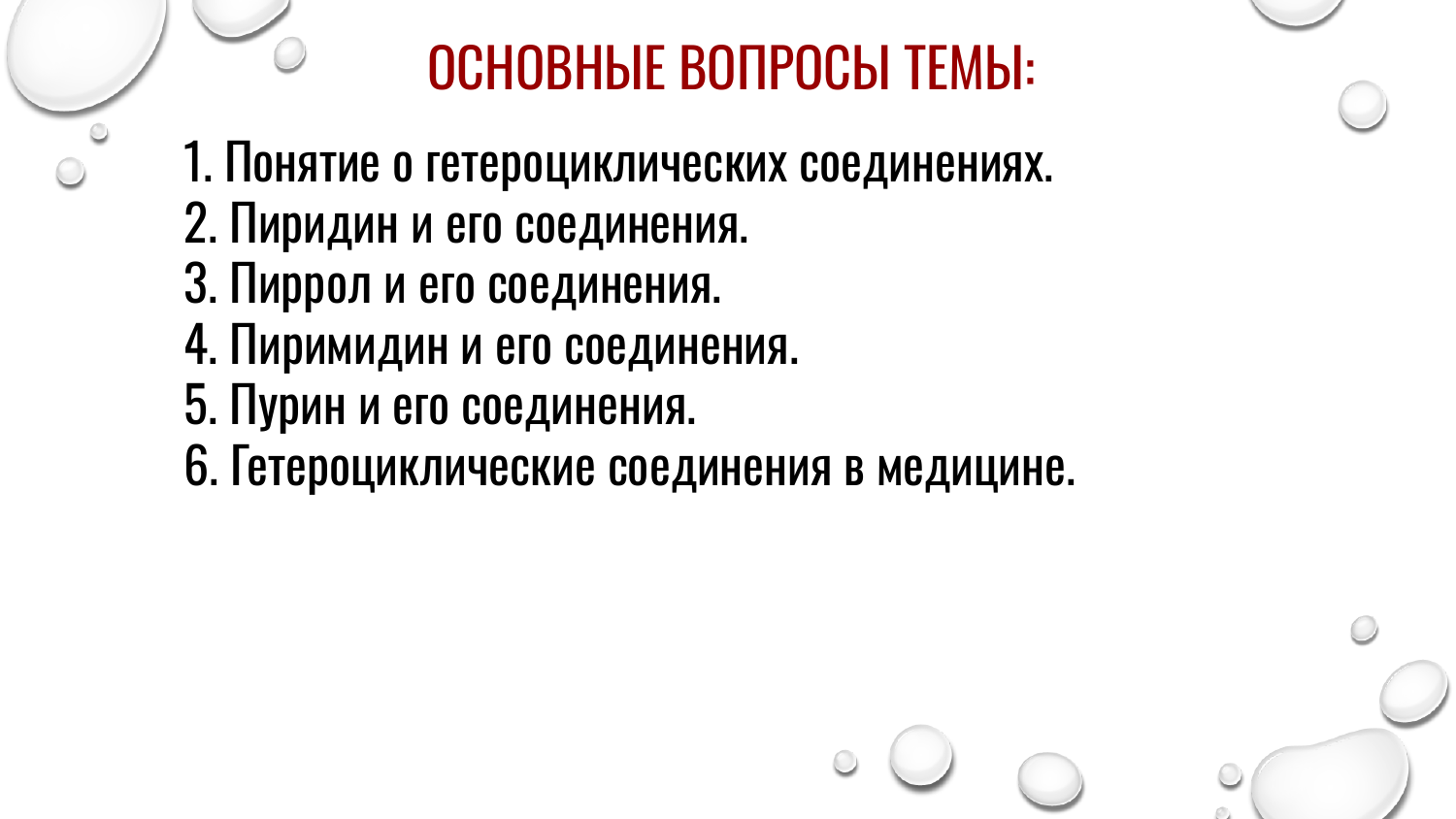

# ОСНОВНЫЕ ВОПРОСЫ ТЕМЫ:

 Понятие о гетероциклических соединениях.
 Пиридин и его соединения.
 Пиррол и его соединения.
 Пиримидин и его соединения.
 Пурин и его соединения.
 Гетероциклические соединения в медицине.